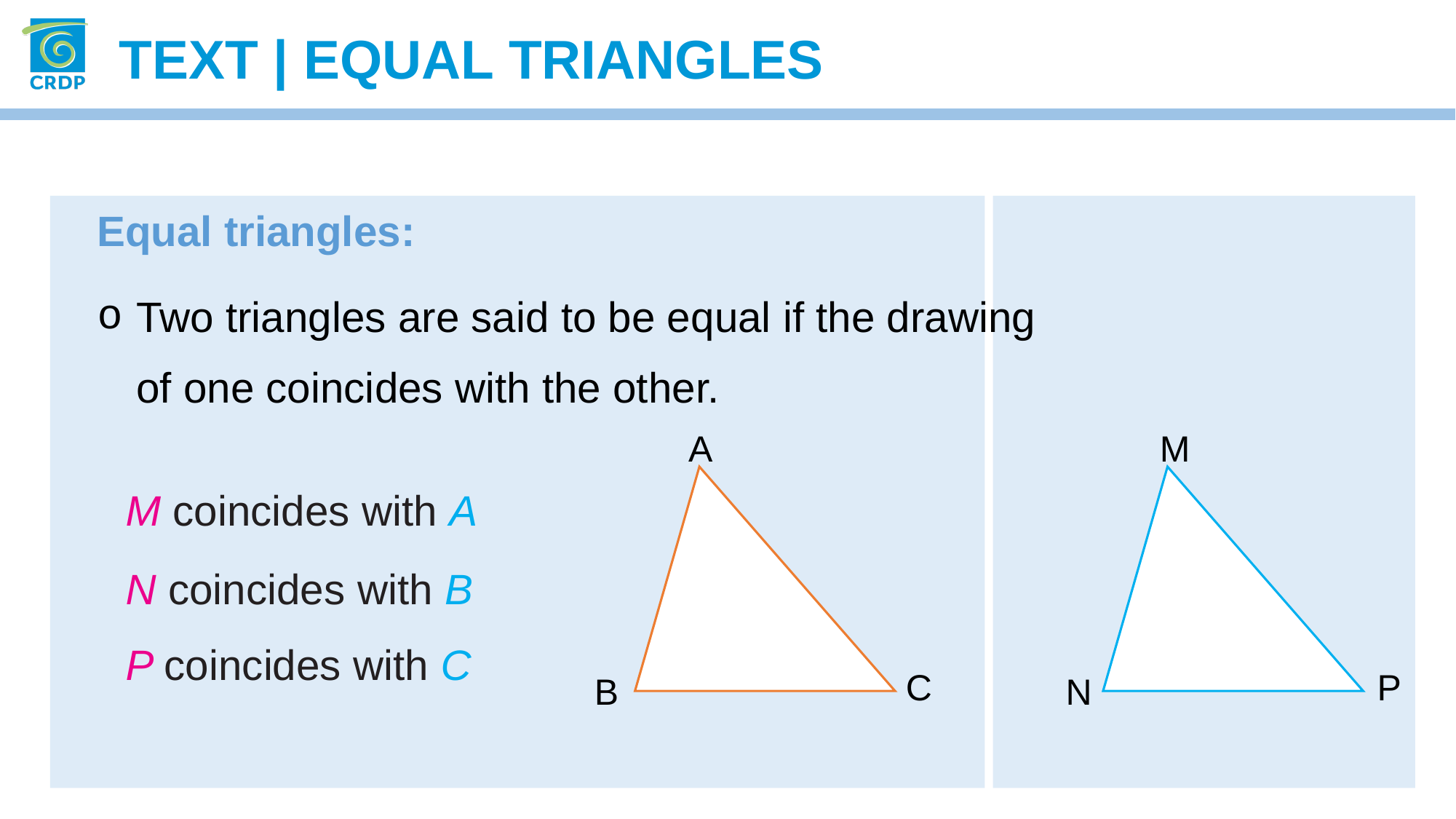

Text | Equal triangles

Equal triangles:
 Two triangles are said to be equal if the drawing
 of one coincides with the other.
A
M

M coincides with A
N coincides with B
P coincides with C
C
P
B
N